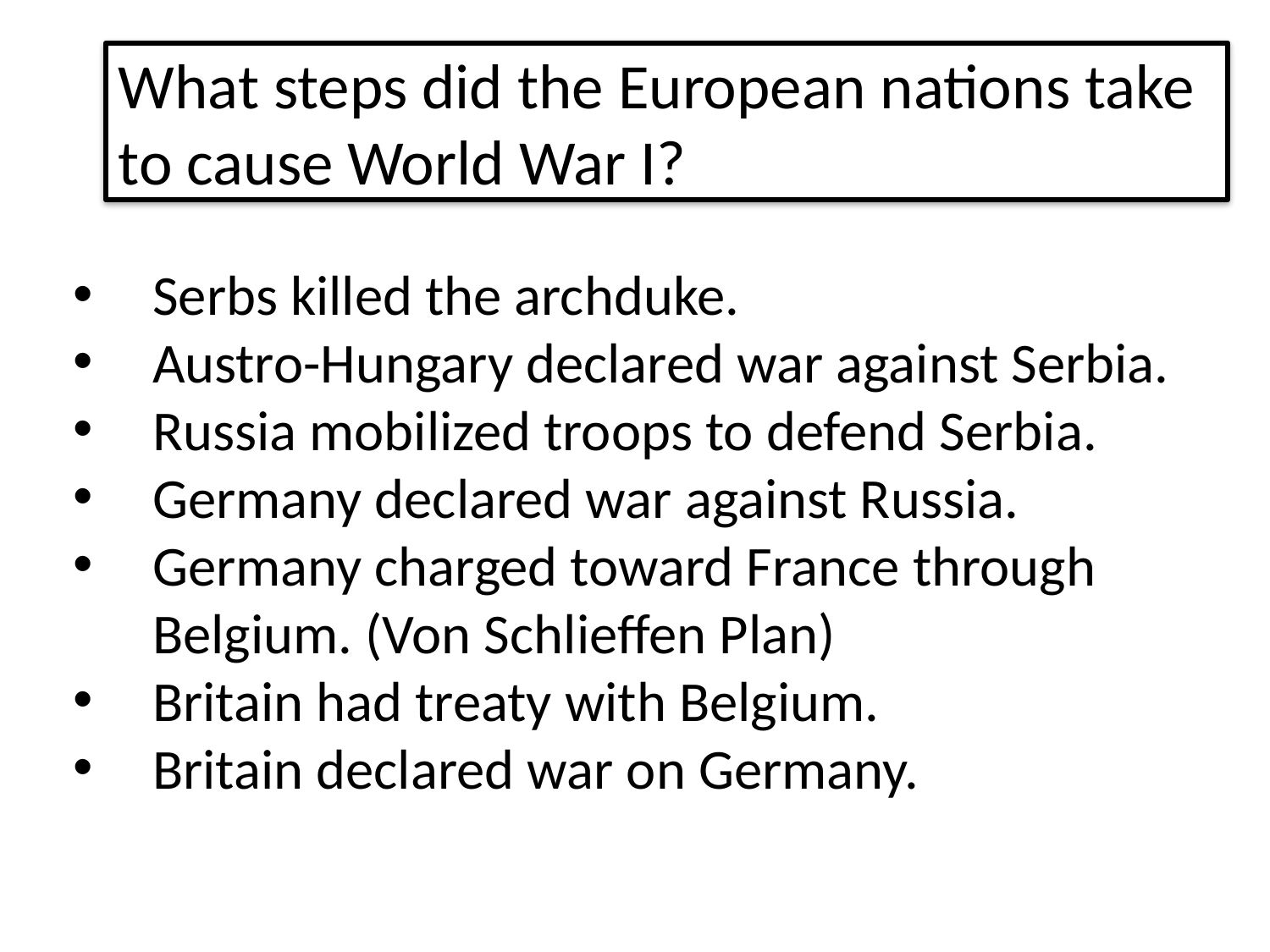

What steps did the European nations take to cause World War I?
Serbs killed the archduke.
Austro-Hungary declared war against Serbia.
Russia mobilized troops to defend Serbia.
Germany declared war against Russia.
Germany charged toward France through Belgium. (Von Schlieffen Plan)
Britain had treaty with Belgium.
Britain declared war on Germany.